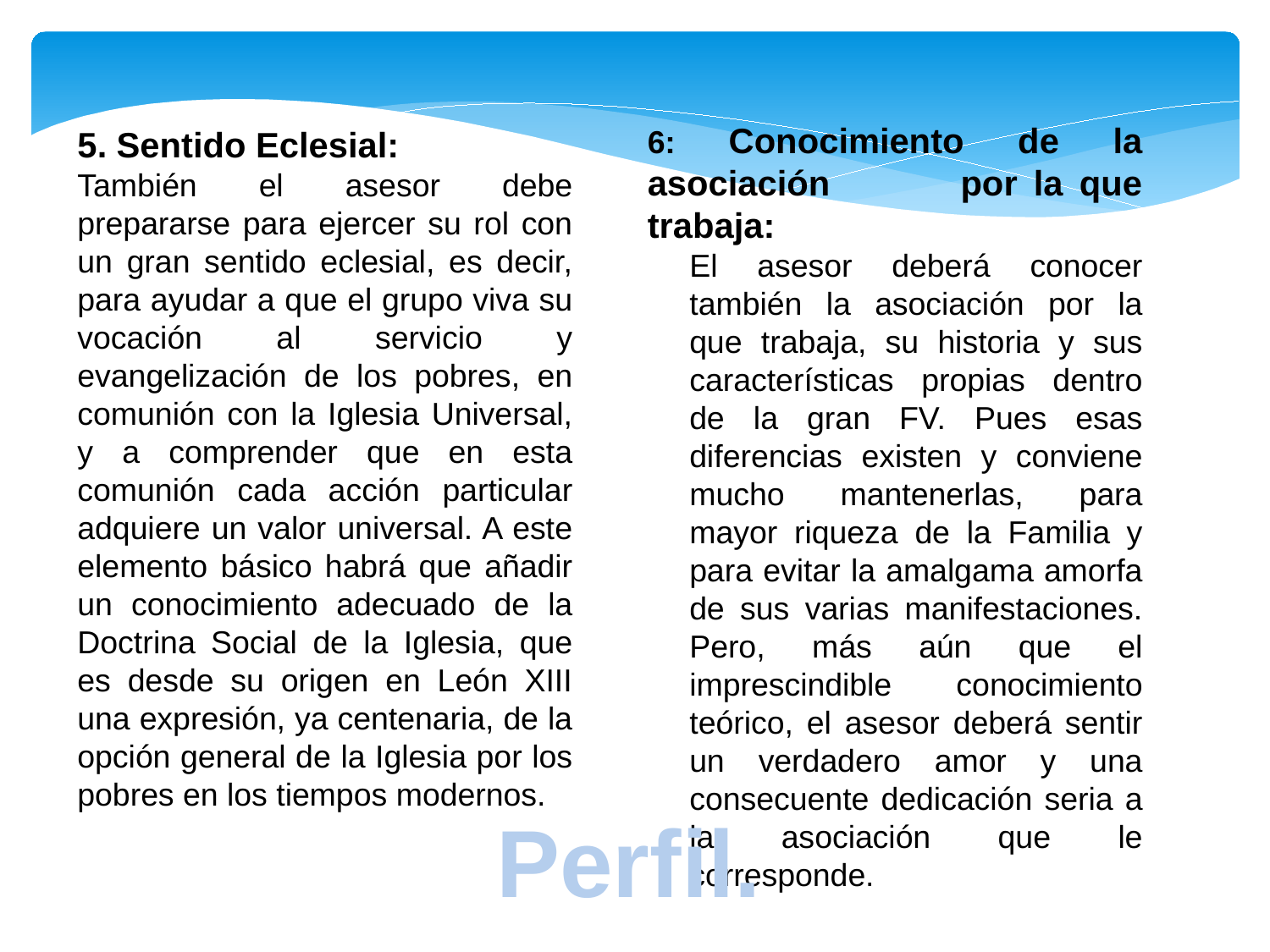

6: Conocimiento de la asociación        por la que trabaja:
El asesor deberá conocer también la asociación por la que trabaja, su historia y sus características propias dentro de la gran FV. Pues esas diferencias existen y conviene mucho mantenerlas, para mayor riqueza de la Familia y para evitar la amalgama amorfa de sus varias manifestaciones. Pero, más aún que el imprescindible conocimiento teórico, el asesor deberá sentir un verdadero amor y una consecuente dedicación seria a la asociación que le corresponde.
5. Sentido Eclesial:
También el asesor debe prepararse para ejercer su rol con un gran sentido eclesial, es decir, para ayudar a que el grupo viva su vocación al servicio y evangelización de los pobres, en comunión con la Iglesia Universal, y a comprender que en esta comunión cada acción particular adquiere un valor universal. A este elemento básico habrá que añadir un conocimiento adecuado de la Doctrina Social de la Iglesia, que es desde su origen en León XIII una expresión, ya centenaria, de la opción general de la Iglesia por los pobres en los tiempos modernos.
Perfil.